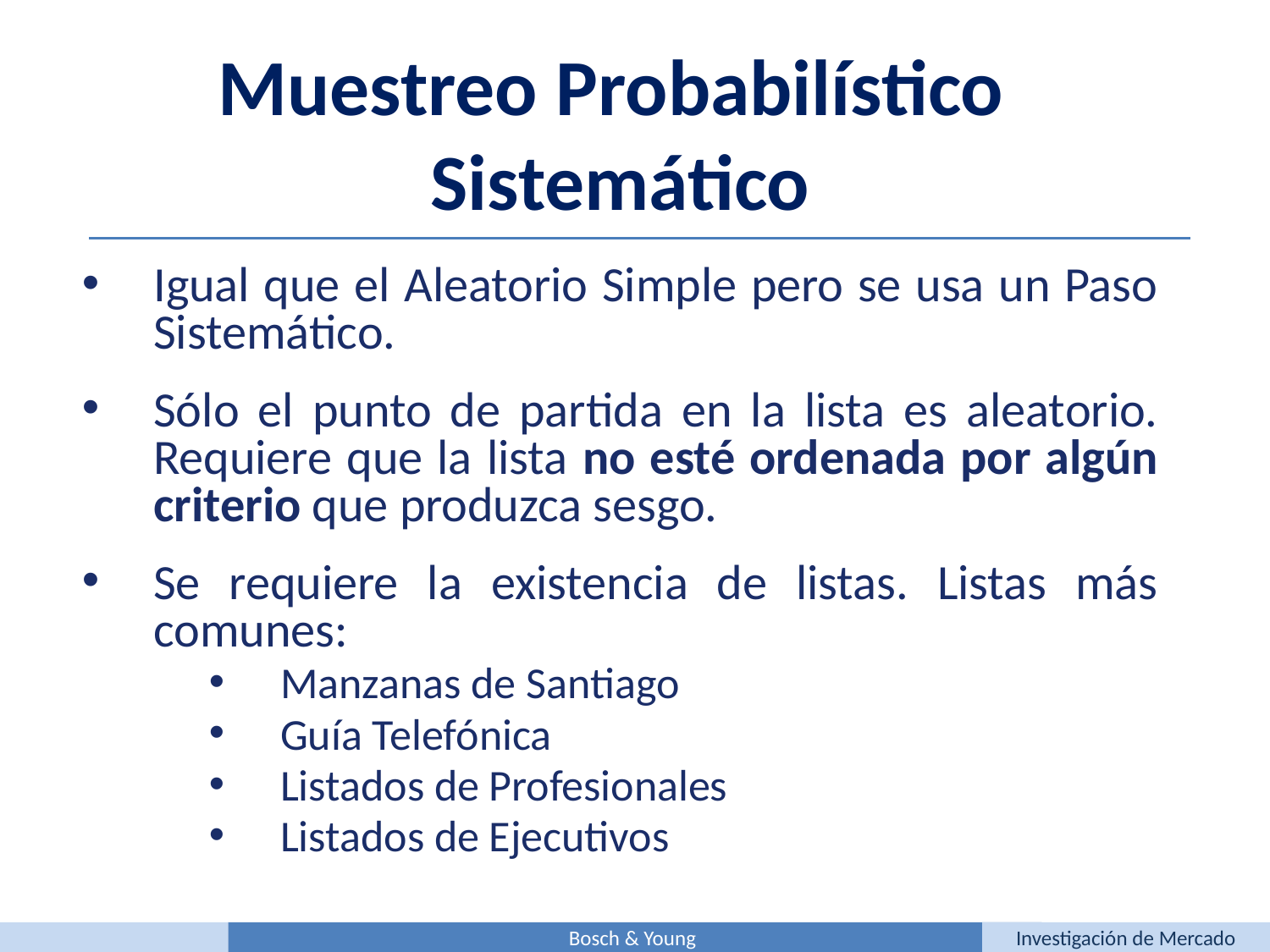

Muestreo Probabilístico
Sistemático
Igual que el Aleatorio Simple pero se usa un Paso Sistemático.

Sólo el punto de partida en la lista es aleatorio. Requiere que la lista no esté ordenada por algún criterio que produzca sesgo.

Se requiere la existencia de listas. Listas más comunes:
Manzanas de Santiago
Guía Telefónica
Listados de Profesionales
Listados de Ejecutivos

Bosch & Young
Investigación de Mercado